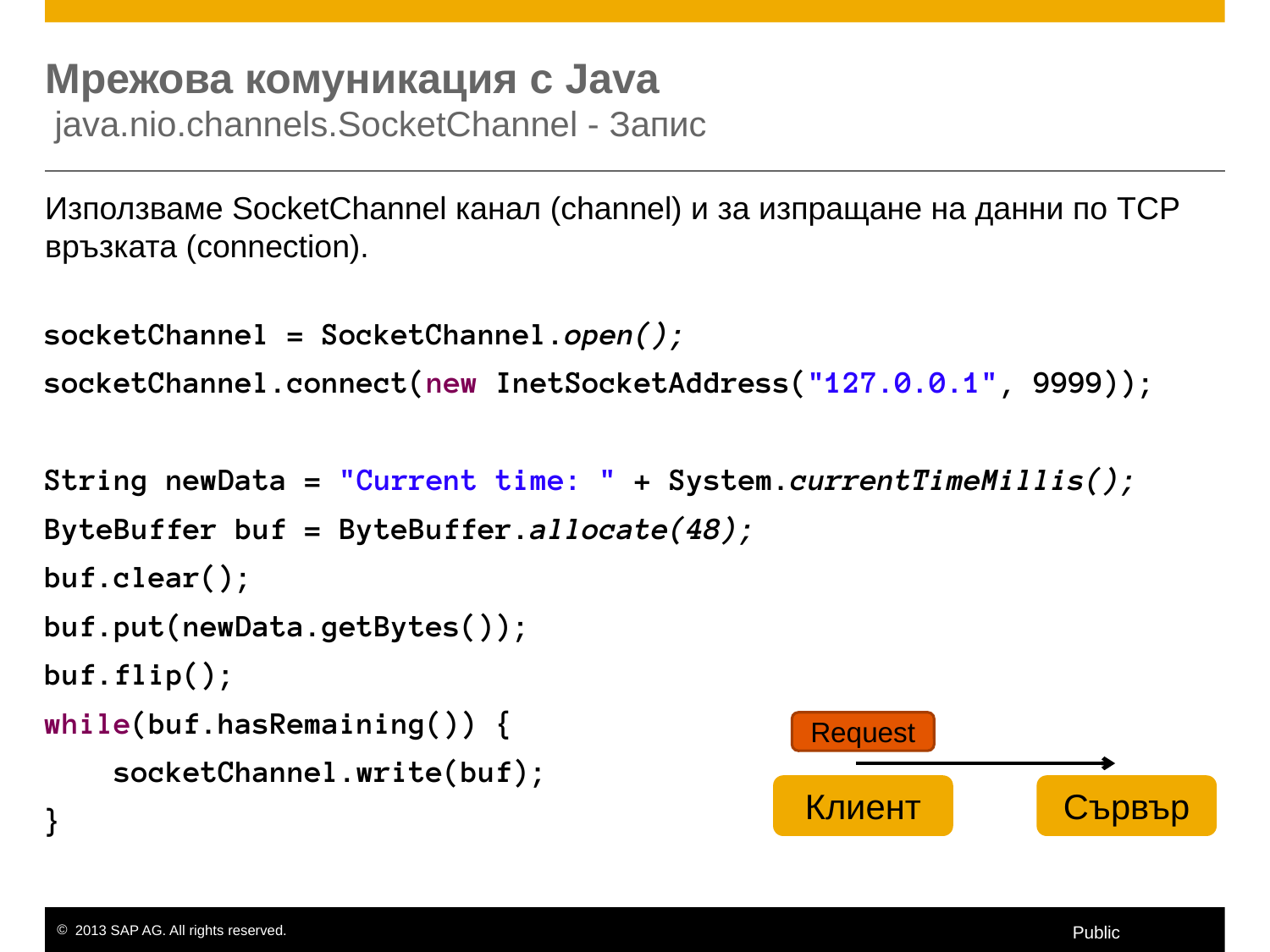

# Мрежова комуникация с Java java.nio.channels.SocketChannel - Запис
Използваме SocketChannel канал (channel) и за изпращане на данни по TCP връзката (connection).

socketChannel = SocketChannel.open();
socketChannel.connect(new InetSocketAddress("127.0.0.1", 9999));

String newData = "Current time: " + System.currentTimeMillis();
ByteBuffer buf = ByteBuffer.allocate(48);
buf.clear();
buf.put(newData.getBytes());
buf.flip();
while(buf.hasRemaining()) {
    socketChannel.write(buf);
}

Request

Клиент

Сървър